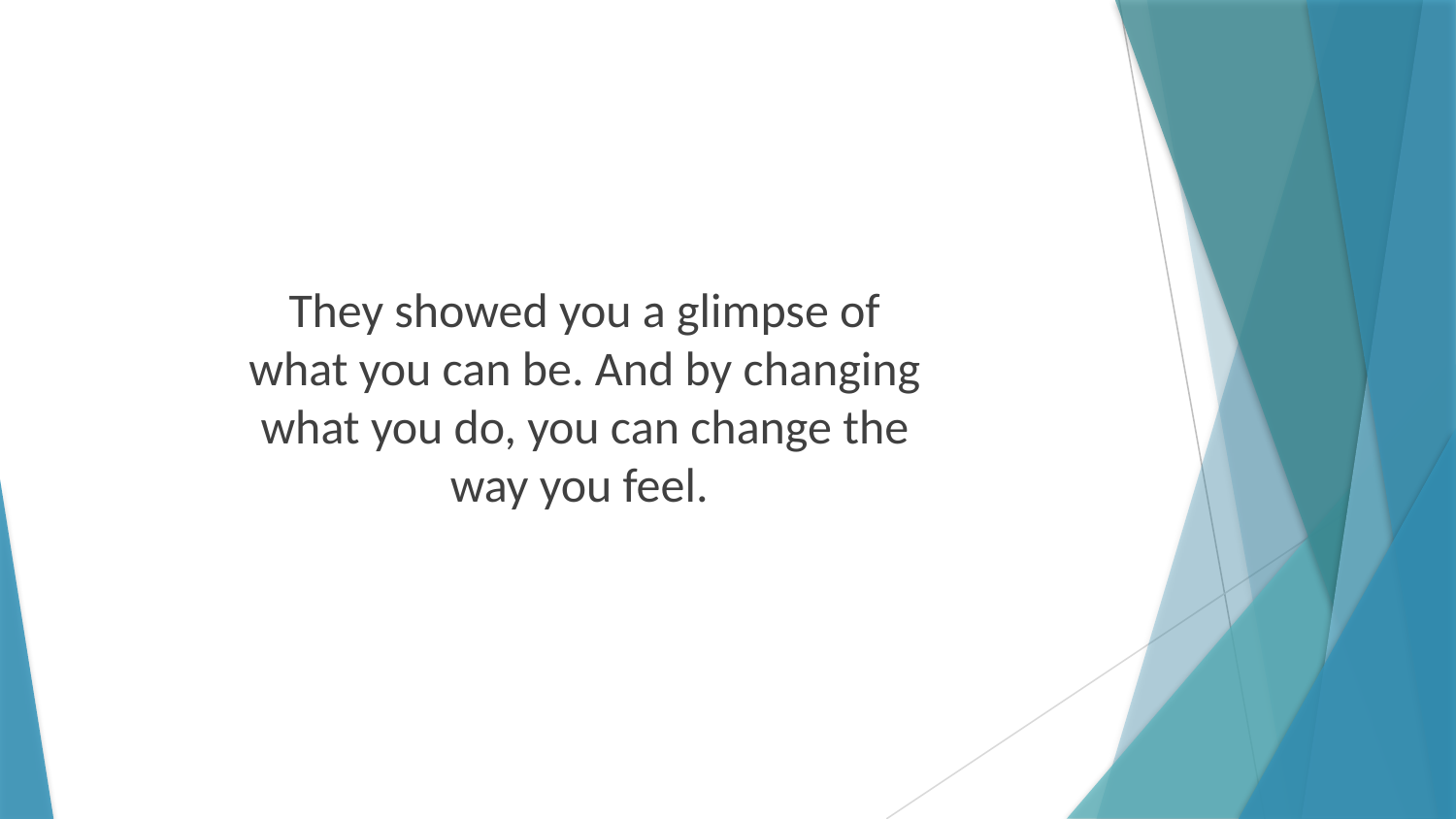

They showed you a glimpse of what you can be. And by changing what you do, you can change the way you feel.